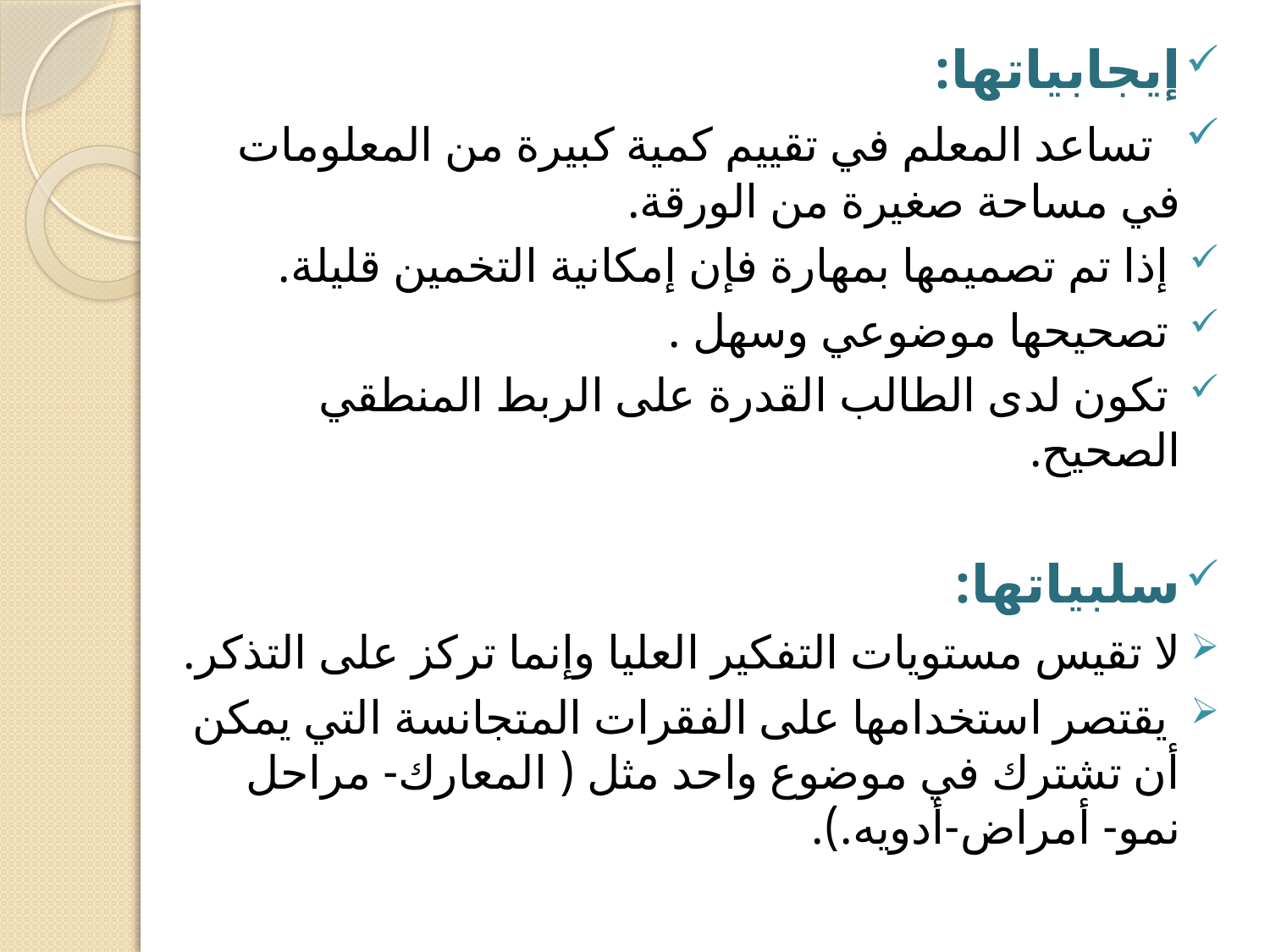

إيجابياتها:
  تساعد المعلم في تقييم كمية كبيرة من المعلومات في مساحة صغيرة من الورقة.
 إذا تم تصميمها بمهارة فإن إمكانية التخمين قليلة.
 تصحيحها موضوعي وسهل .
 تكون لدى الطالب القدرة على الربط المنطقي الصحيح.

سلبياتها:
لا تقيس مستويات التفكير العليا وإنما تركز على التذكر.
 يقتصر استخدامها على الفقرات المتجانسة التي يمكن أن تشترك في موضوع واحد مثل ( المعارك- مراحل نمو- أمراض-أدويه.).